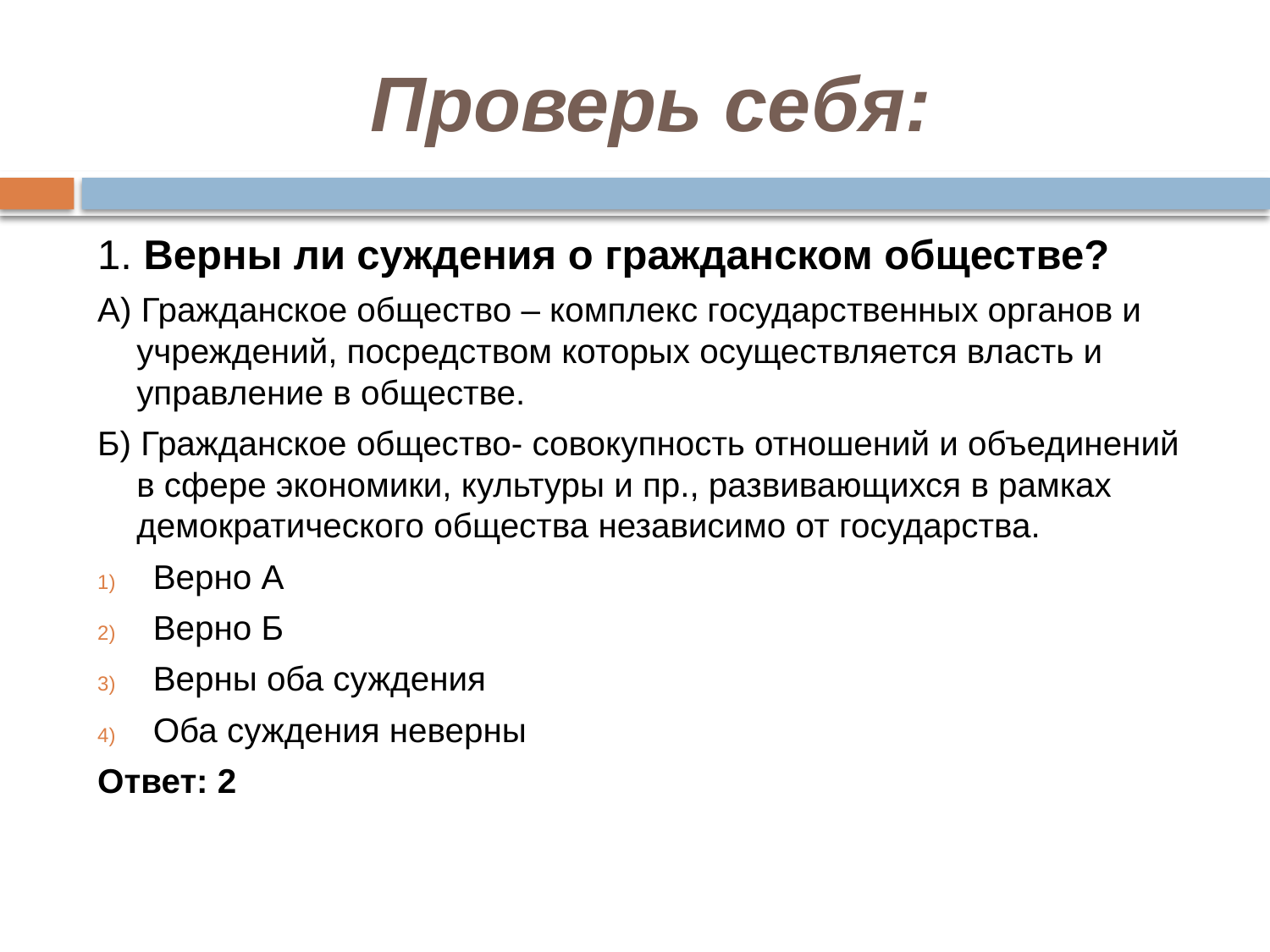

# Проверь себя:
1. Верны ли суждения о гражданском обществе?
А) Гражданское общество – комплекс государственных органов и учреждений, посредством которых осуществляется власть и управление в обществе.
Б) Гражданское общество- совокупность отношений и объединений в сфере экономики, культуры и пр., развивающихся в рамках демократического общества независимо от государства.
Верно А
Верно Б
Верны оба суждения
Оба суждения неверны
Ответ: 2